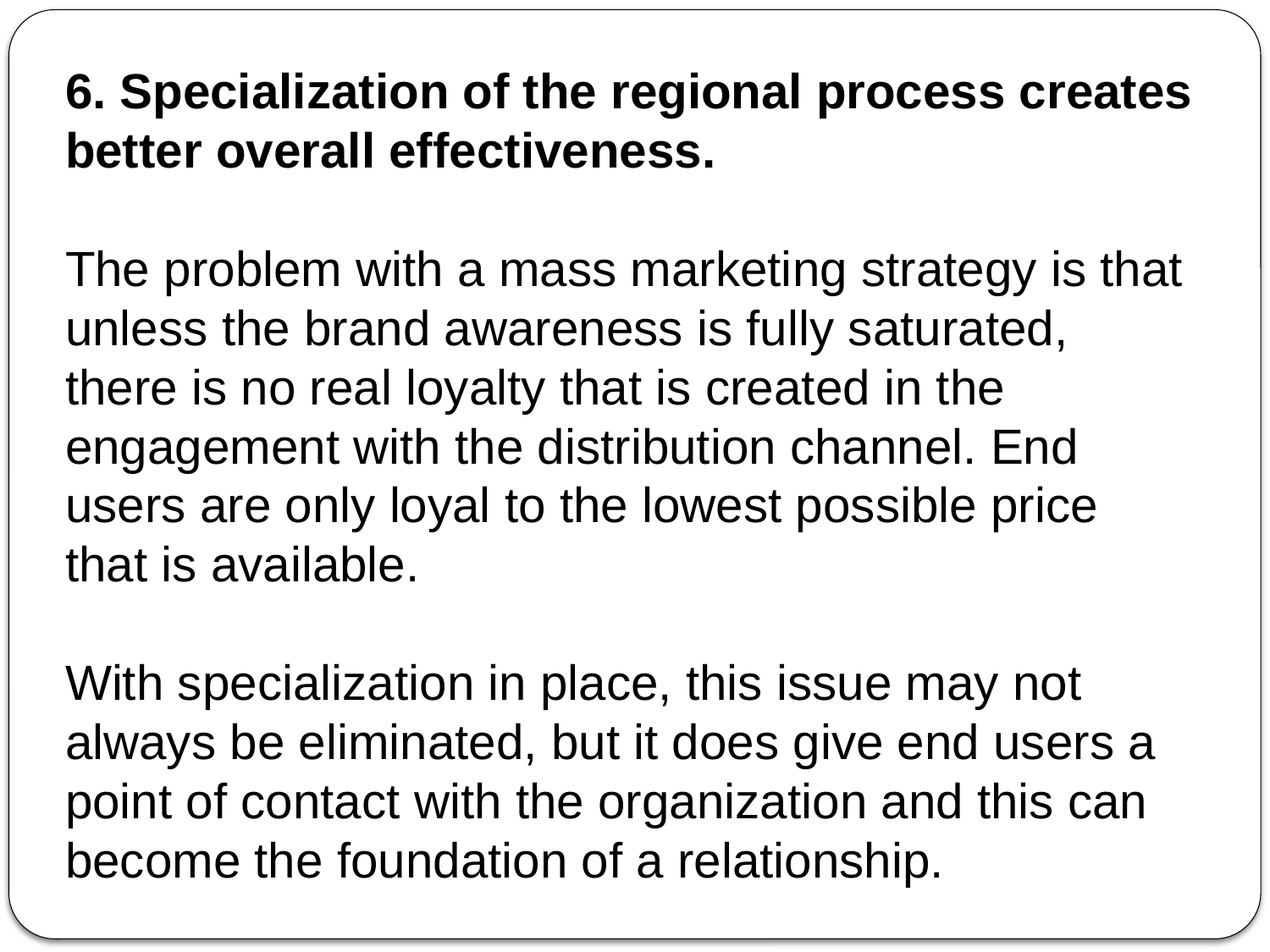

6. Specialization of the regional process creates better overall effectiveness.
The problem with a mass marketing strategy is that unless the brand awareness is fully saturated, there is no real loyalty that is created in the engagement with the distribution channel. End users are only loyal to the lowest possible price that is available.

With specialization in place, this issue may not always be eliminated, but it does give end users a point of contact with the organization and this can become the foundation of a relationship.